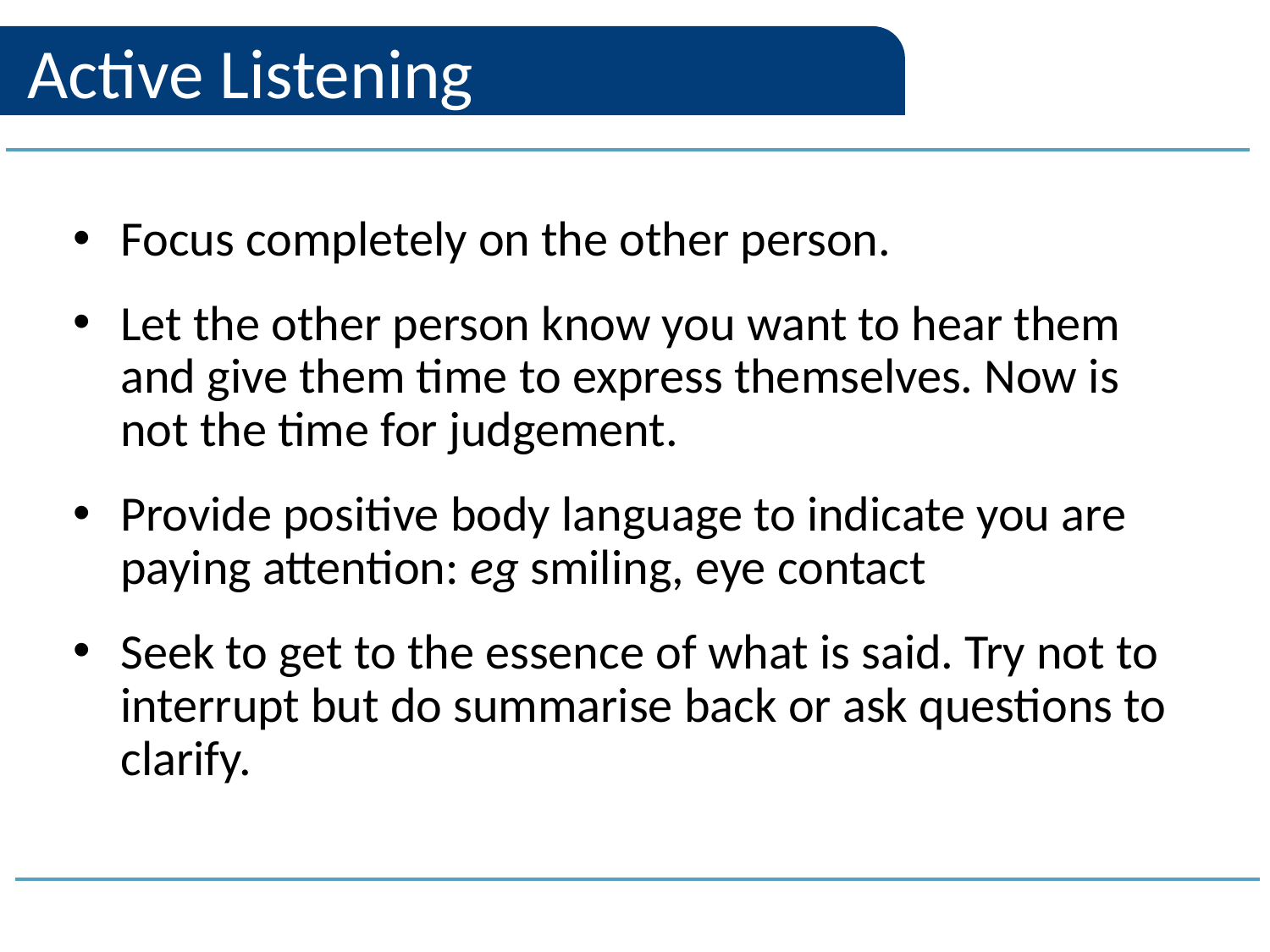

# Active Listening
Focus completely on the other person.
Let the other person know you want to hear them and give them time to express themselves. Now is not the time for judgement.
Provide positive body language to indicate you are paying attention: eg smiling, eye contact
Seek to get to the essence of what is said. Try not to interrupt but do summarise back or ask questions to clarify.